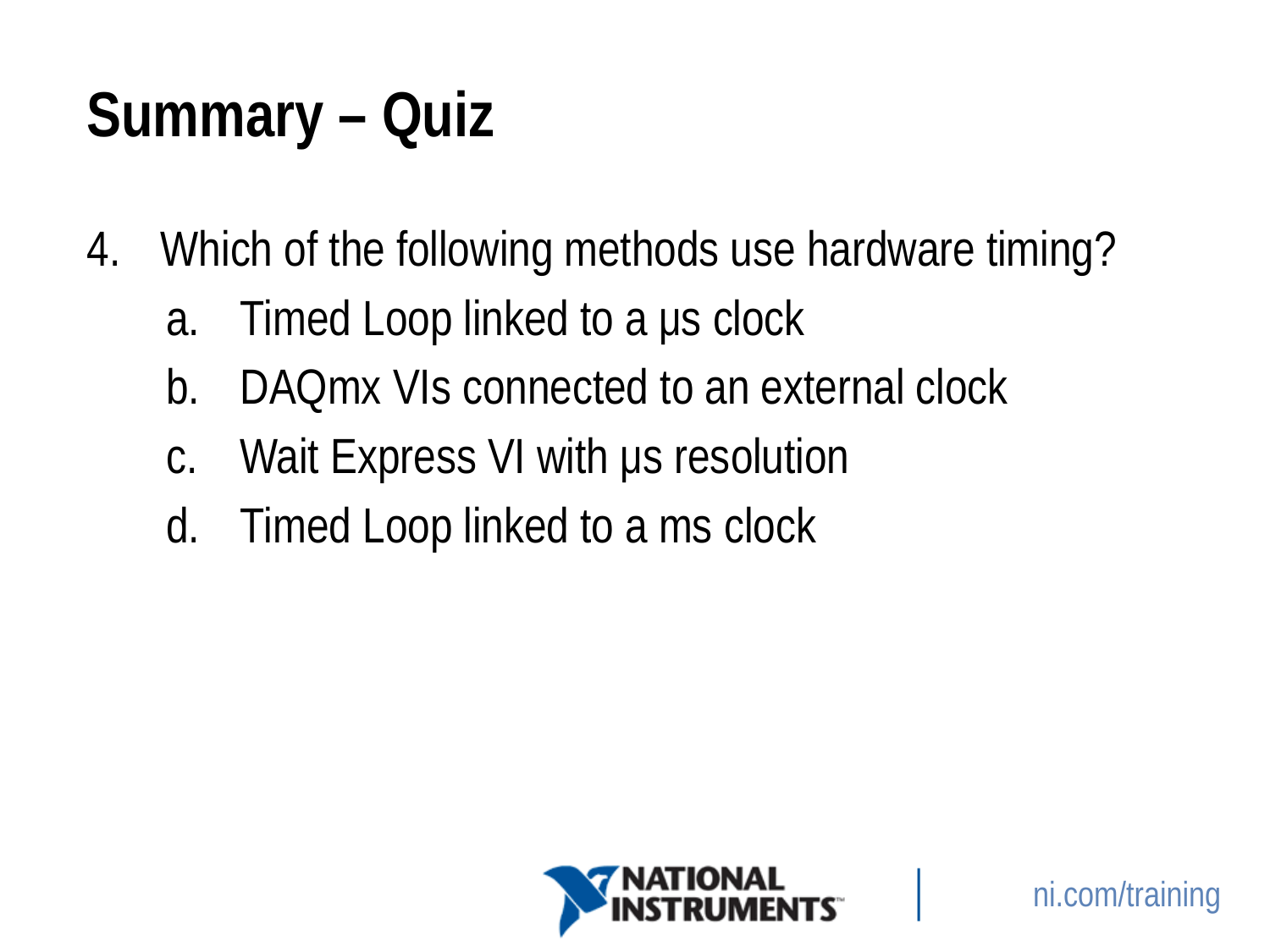

# Summary – Quiz
Which of the following methods use hardware timing?
Timed Loop linked to a μs clock
DAQmx VIs connected to an external clock
Wait Express VI with μs resolution
Timed Loop linked to a ms clock